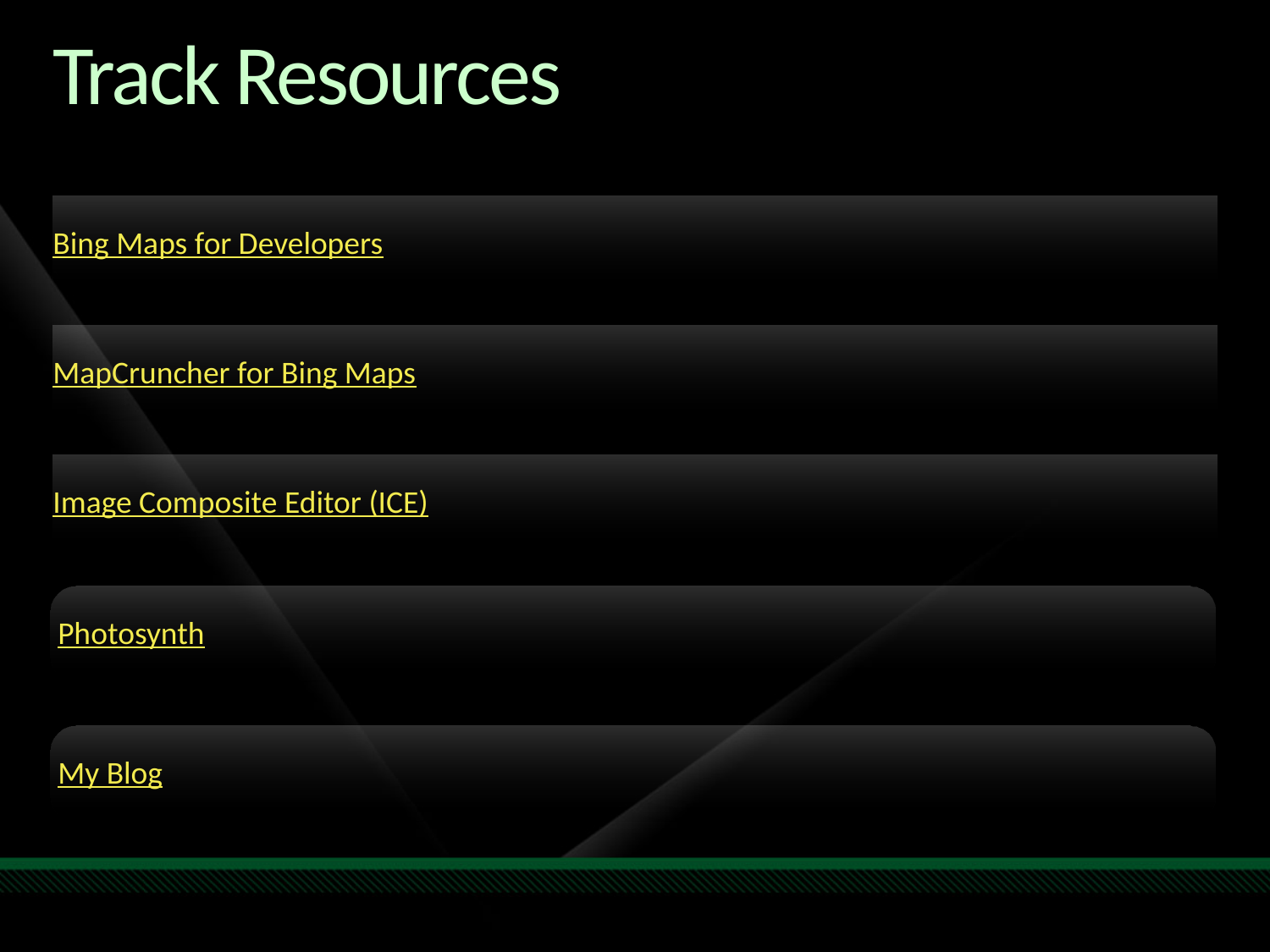

# Track Resources
Bing Maps for Developers
MapCruncher for Bing Maps
Image Composite Editor (ICE)
Photosynth
My Blog